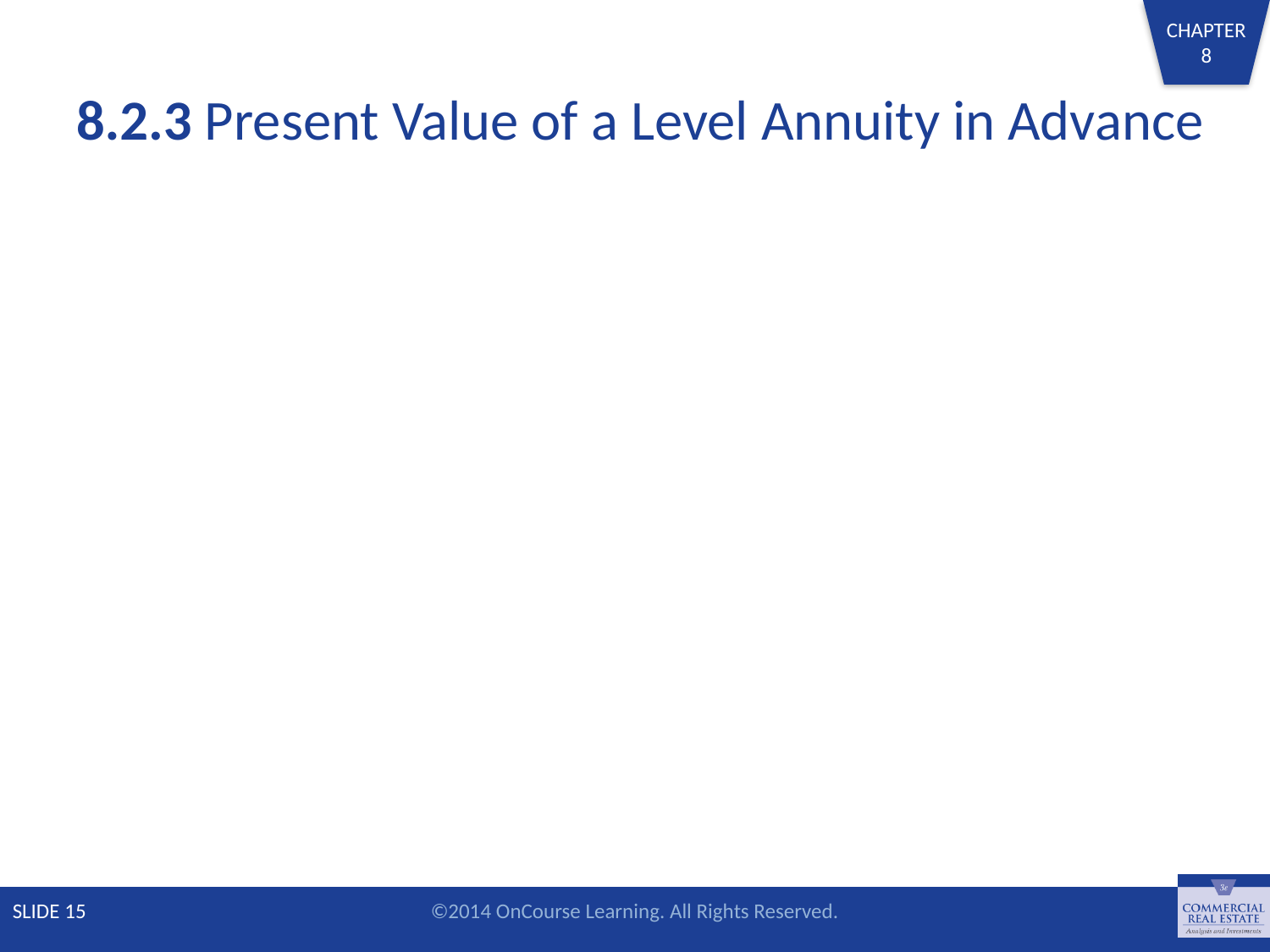

# 8.2.3 Present Value of a Level Annuity in Advance

SLIDE 15